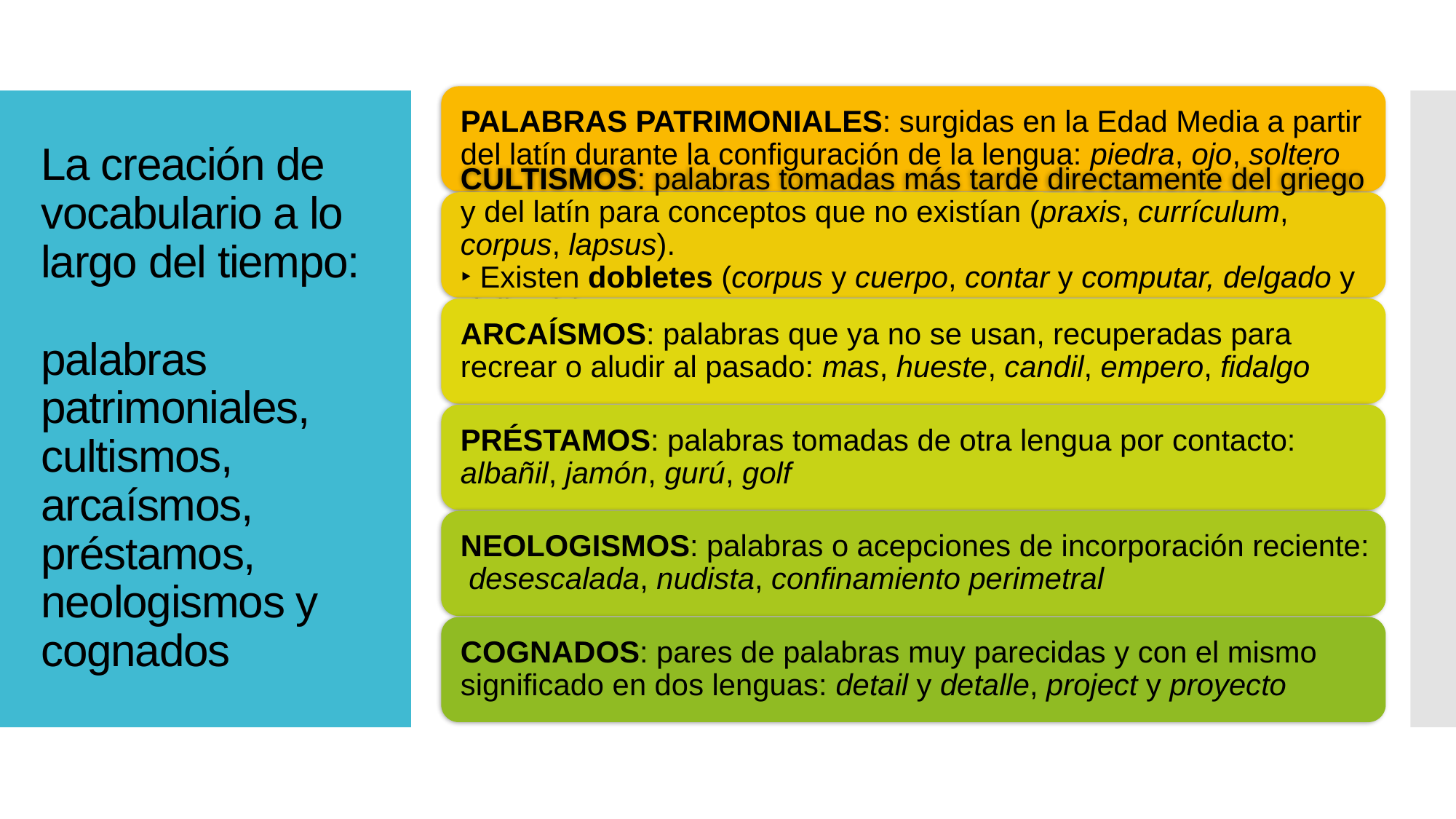

Palabras patrimoniales: surgidas en la Edad Media a partir del latín durante la configuración de la lengua: piedra, ojo, soltero
Cultismos: palabras tomadas más tarde directamente del griego y del latín para conceptos que no existían (praxis, currículum, corpus, lapsus).
‣ Existen dobletes (corpus y cuerpo, contar y computar, delgado y delicado)
Arcaísmos: palabras que ya no se usan, recuperadas para recrear o aludir al pasado: mas, hueste, candil, empero, fidalgo
Préstamos: palabras tomadas de otra lengua por contacto: albañil, jamón, gurú, golf
Neologismos: palabras o acepciones de incorporación reciente:  desescalada, nudista, confinamiento perimetral
Cognados: pares de palabras muy parecidas y con el mismo significado en dos lenguas: detail y detalle, project y proyecto

# La creación de vocabulario a lo largo del tiempo: palabras patrimoniales, cultismos, arcaísmos, préstamos, neologismos y cognados